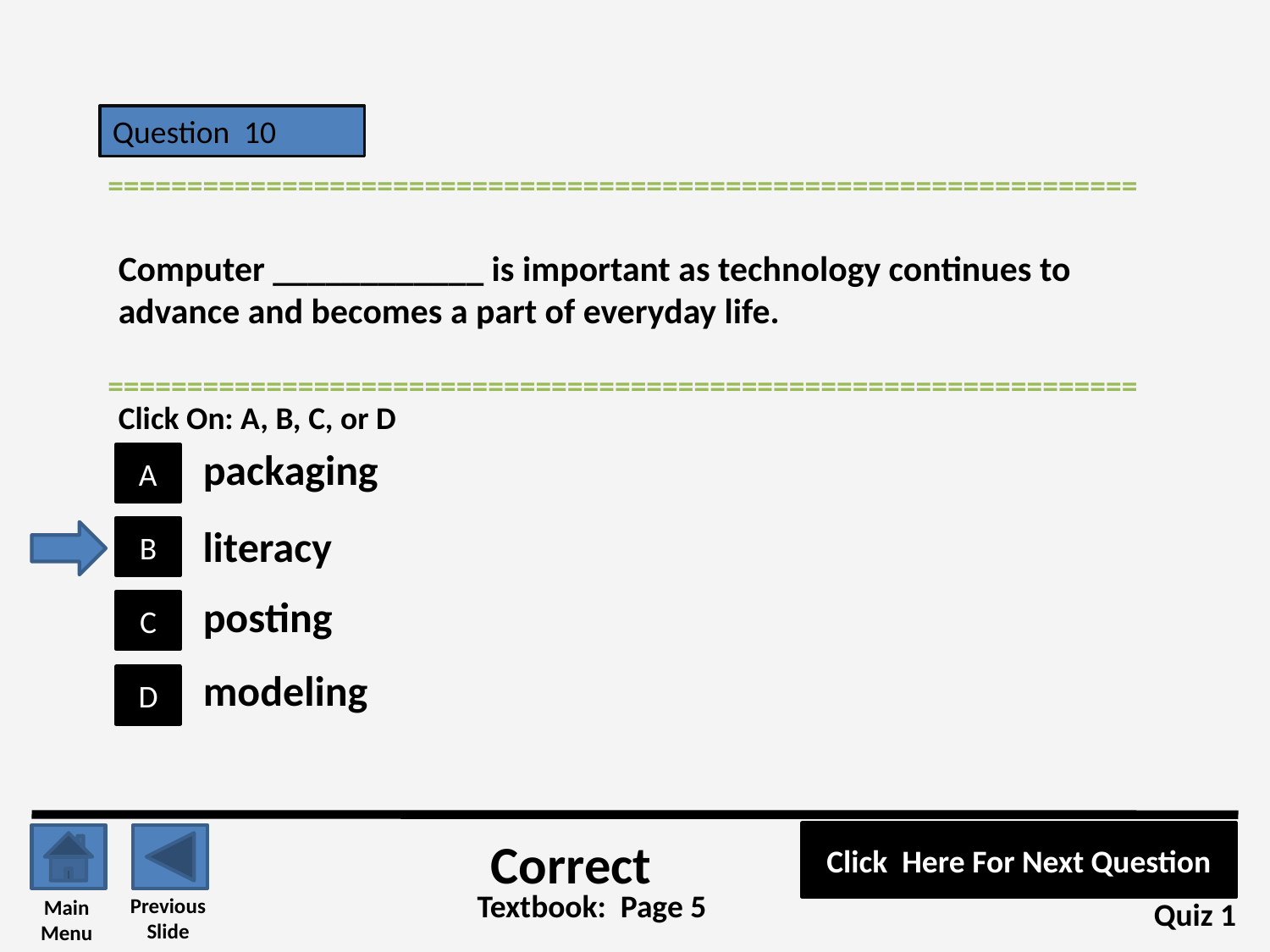

Question  10
=================================================================
Computer ____________ is important as technology continues to advance and becomes a part of everyday life.
=================================================================
Click On: A, B, C, or D
packaging
A

literacy
B

posting
C

modeling
D
Click  Here For Next Question

Correct
Textbook:  Page 5
Previous
Slide
Main
Menu
Quiz 1